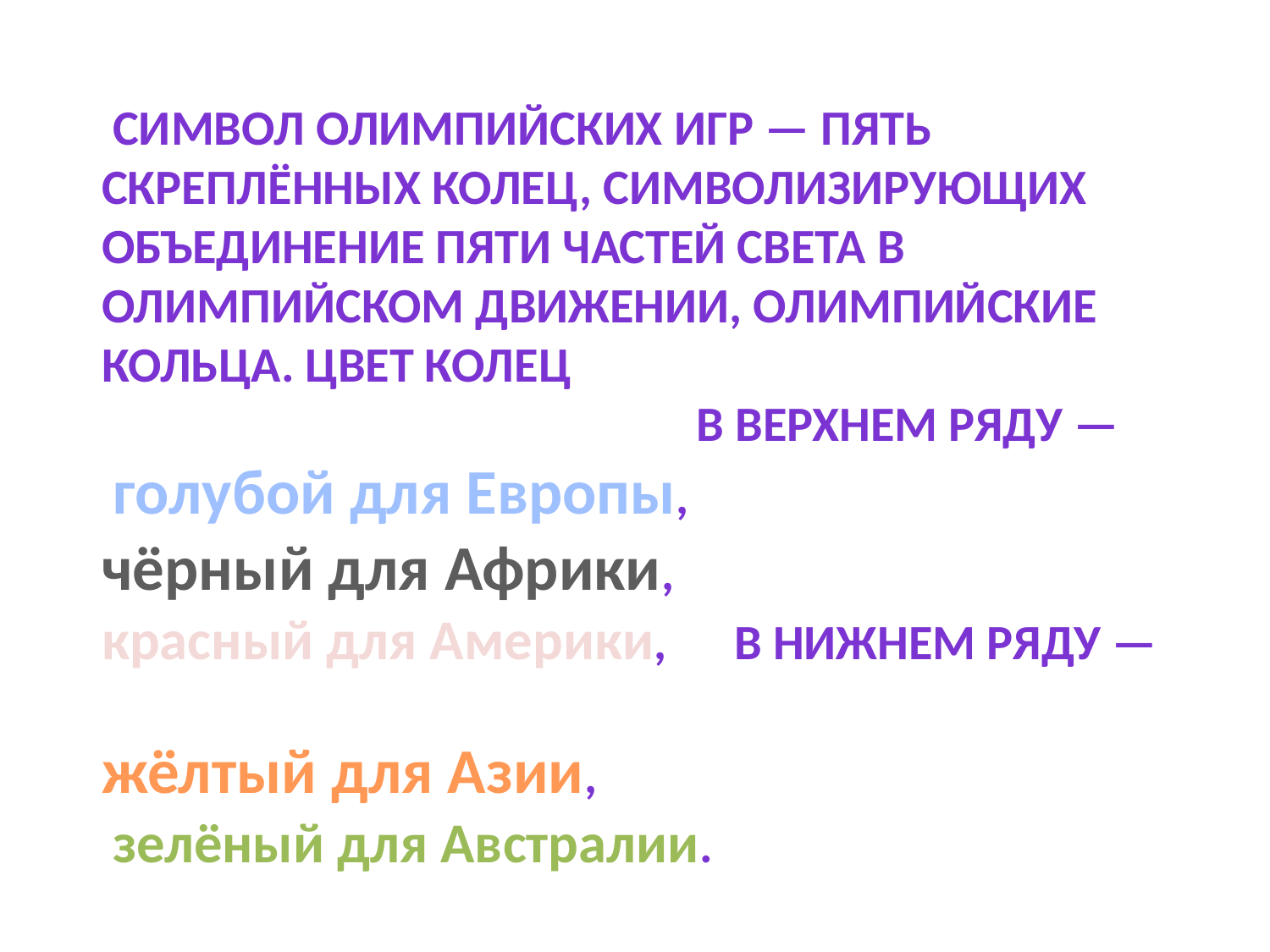

Символ Олимпийских игр — пять скреплённых колец, символизирующих объединение пяти частей света в олимпийском движении, олимпийские кольца. Цвет колец
                                                     в верхнем ряду —
 голубой для Европы,
чёрный для Африки,
красный для Америки,      в нижнем ряду —

жёлтый для Азии,
 зелёный для Австралии.